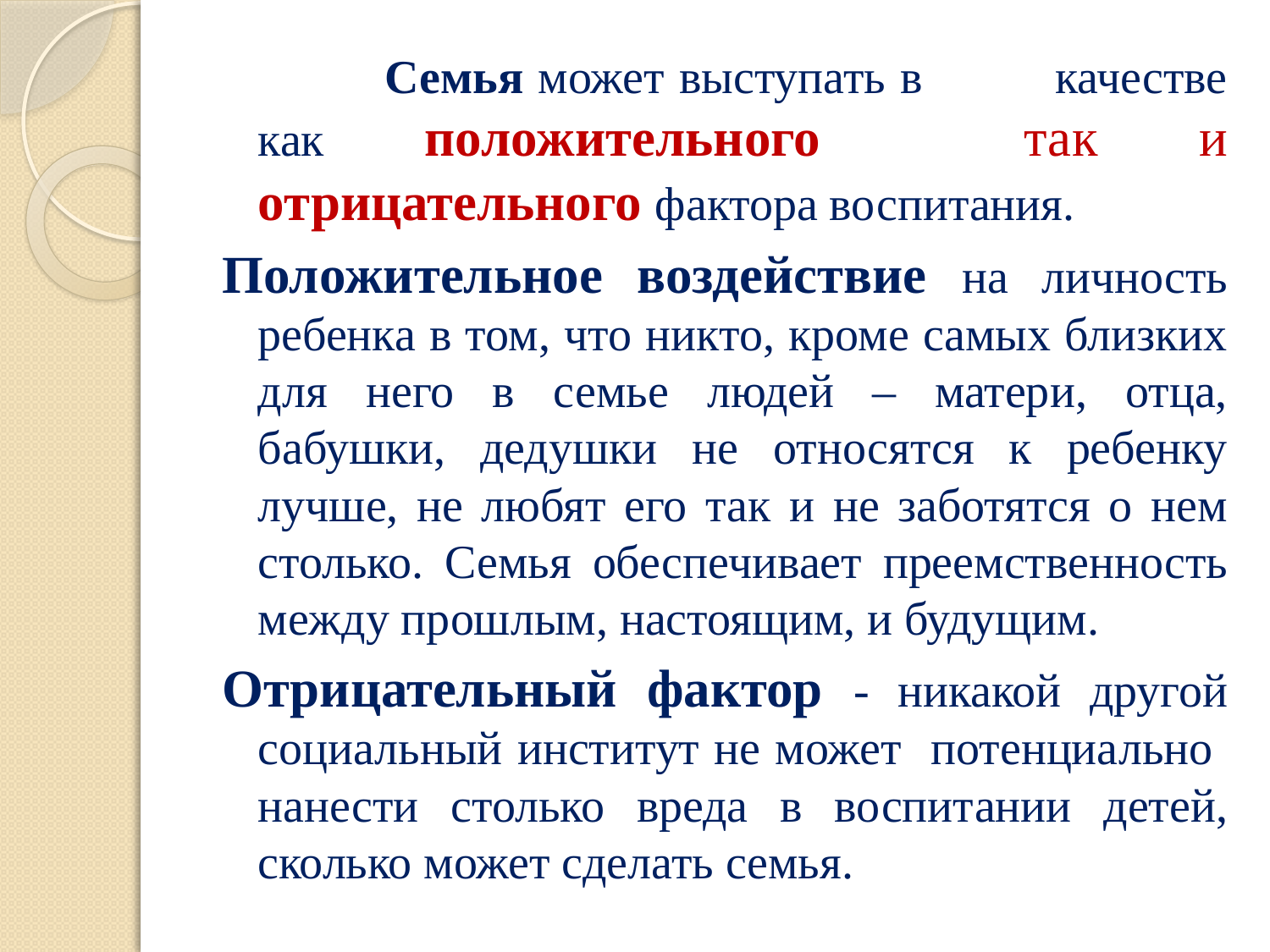

#
           Семья может выступать в         качестве как положительного  так и отрицательного фактора воспитания.
Положительное воздействие на личность ребенка в том, что никто, кроме самых близких для него в семье людей – матери, отца, бабушки, дедушки не относятся к ребенку лучше, не любят его так и не заботятся о нем столько. Семья обеспечивает преемственность между прошлым, настоящим, и будущим.
Отрицательный фактор - никакой другой социальный институт не может  потенциально  нанести столько вреда в воспитании детей, сколько может сделать семья.